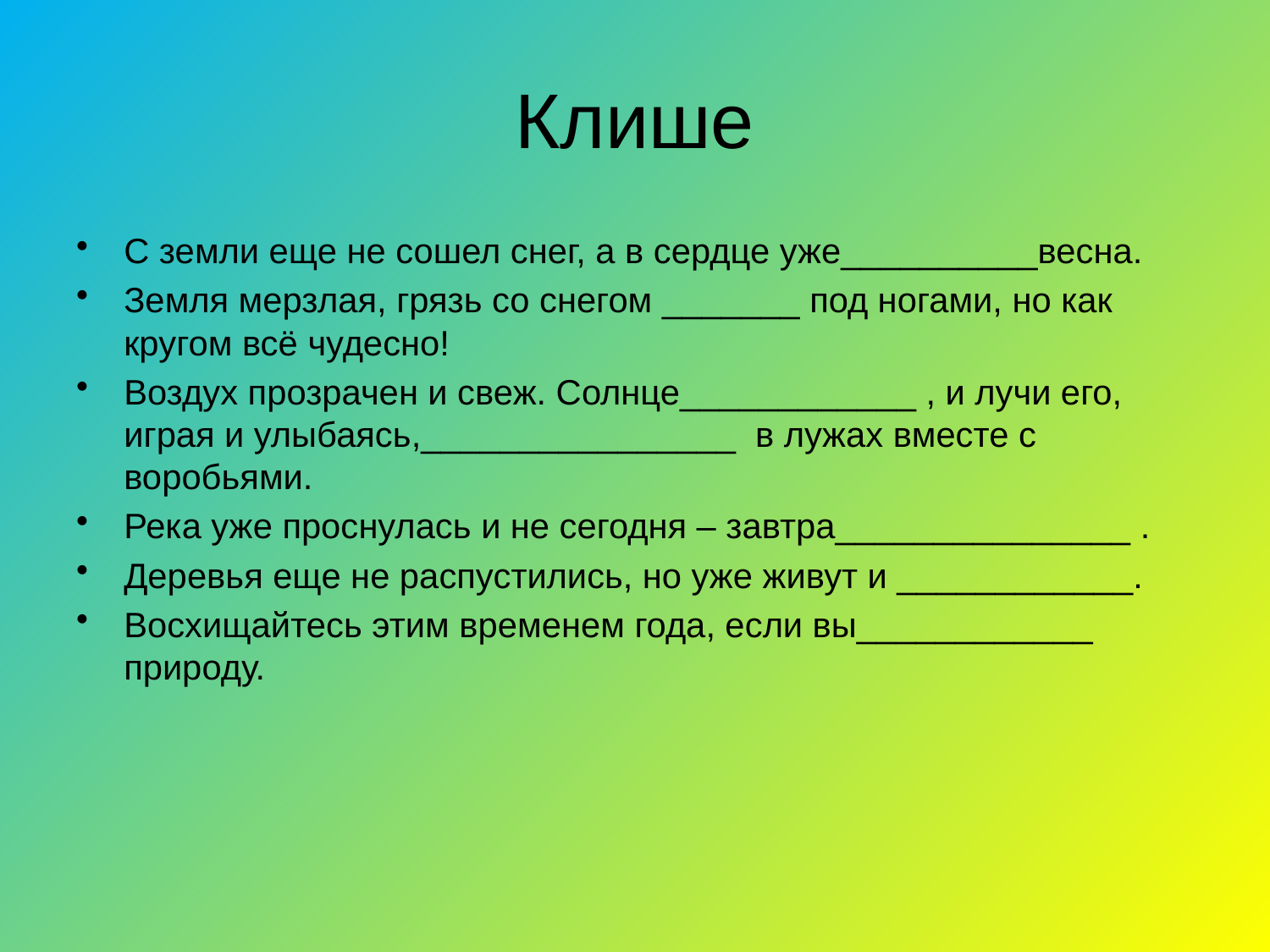

# Клише
С земли еще не сошел снег, а в сердце уже__________весна.
Земля мерзлая, грязь со снегом _______ под ногами, но как кругом всё чудесно!
Воздух прозрачен и свеж. Солнце____________ , и лучи его, играя и улыбаясь,________________  в лужах вместе с воробьями.
Река уже проснулась и не сегодня – завтра_______________ .
Деревья еще не распустились, но уже живут и ____________.
Восхищайтесь этим временем года, если вы____________  природу.